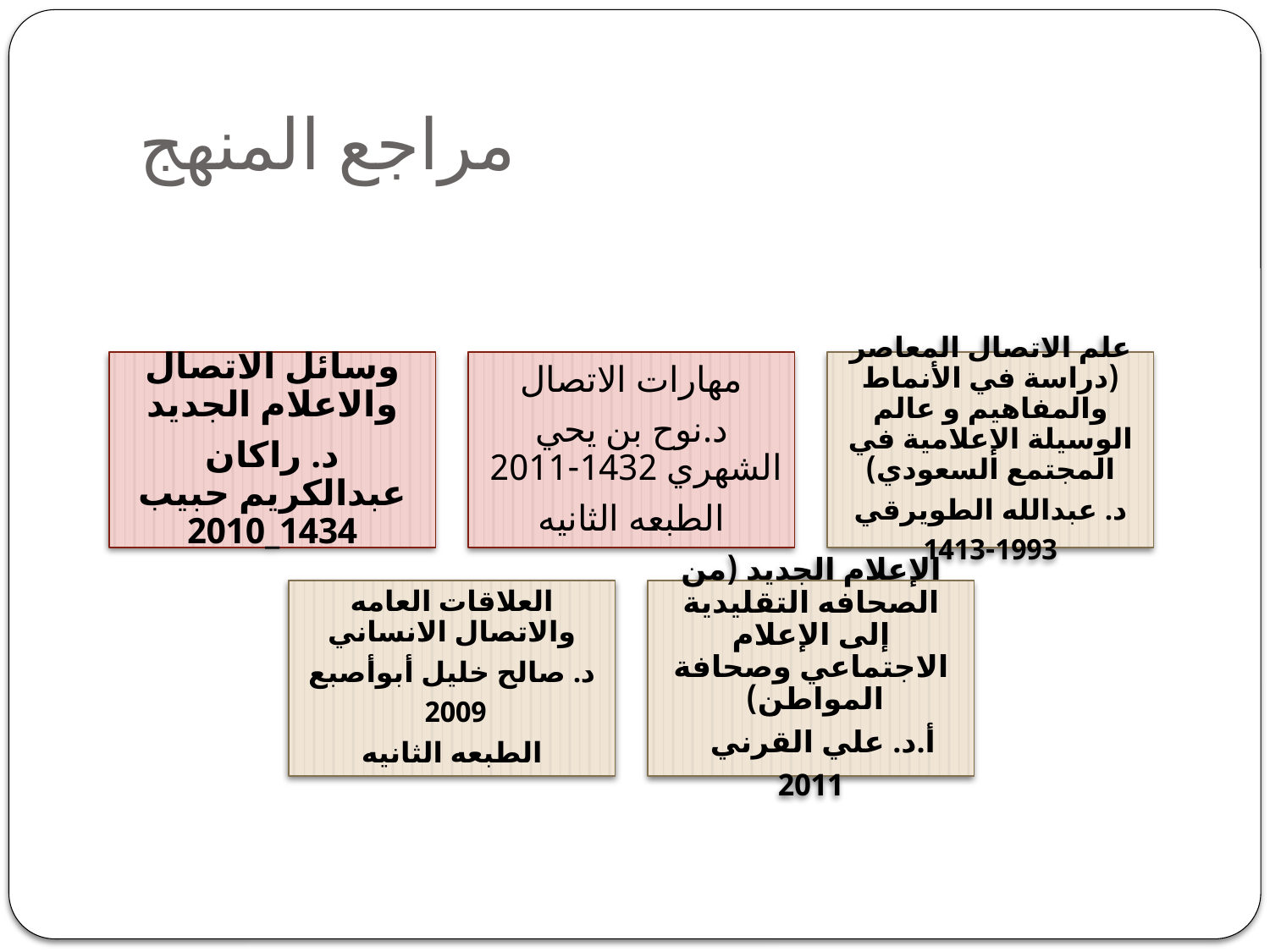

# مراجع المنهج
وسائل الاتصال والاعلام الجديد
د. راكان عبدالكريم حبيب 1434_2010
مهارات الاتصال
د.نوح بن يحي الشهري 1432-2011
الطبعه الثانيه
علم الاتصال المعاصر (دراسة في الأنماط والمفاهيم و عالم الوسيلة الإعلامية في المجتمع السعودي)
د. عبدالله الطويرقي
1413-1993
العلاقات العامه والاتصال الانساني
د. صالح خليل أبوأصبع
2009
الطبعه الثانيه
الإعلام الجديد (من الصحافه التقليدية إلى الإعلام الاجتماعي وصحافة المواطن)
أ.د. علي القرني
2011